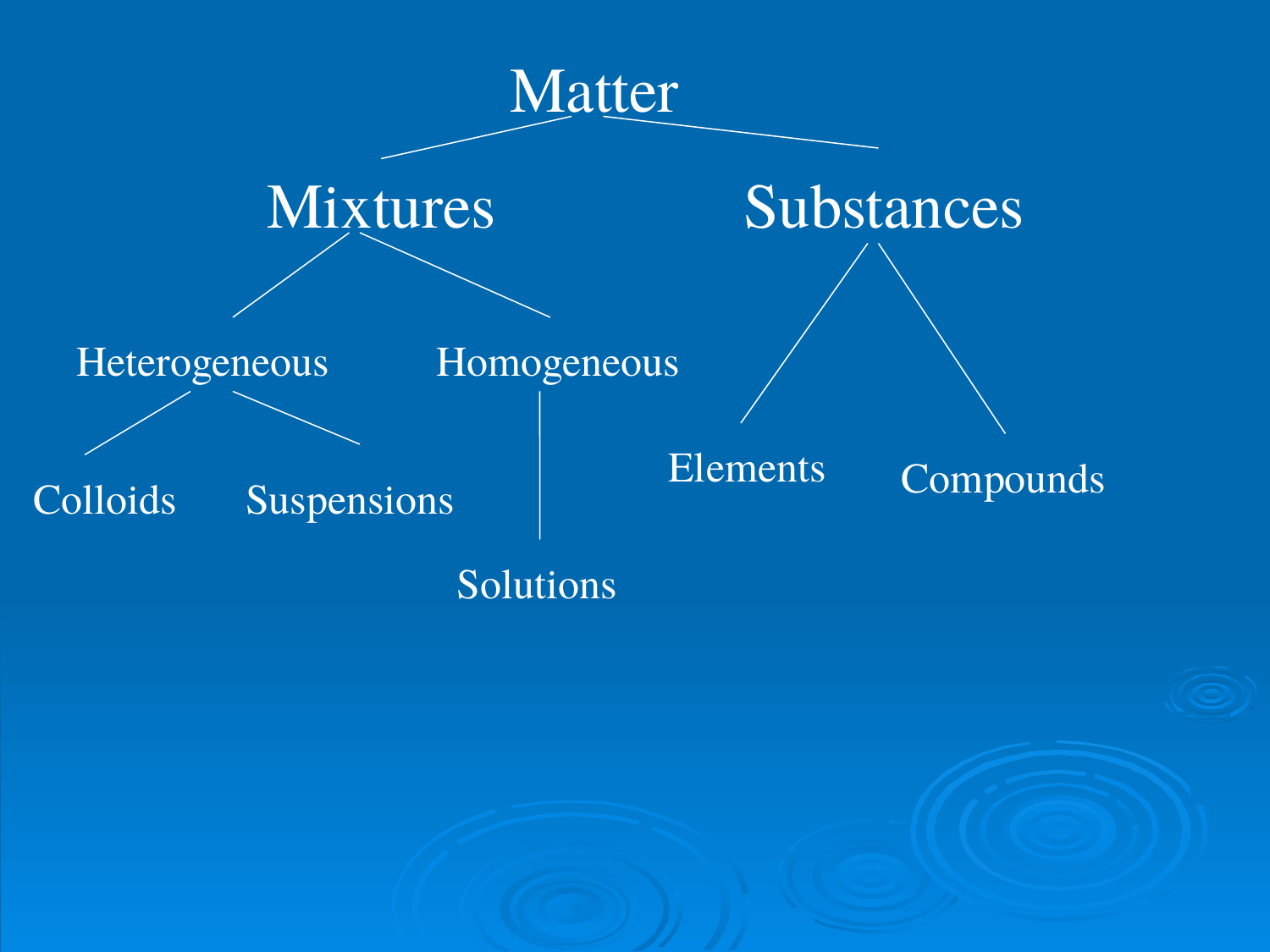

Matter

Mixtures
Substances

Heterogeneous
Homogeneous

Elements
Compounds
Colloids
Suspensions
Solutions